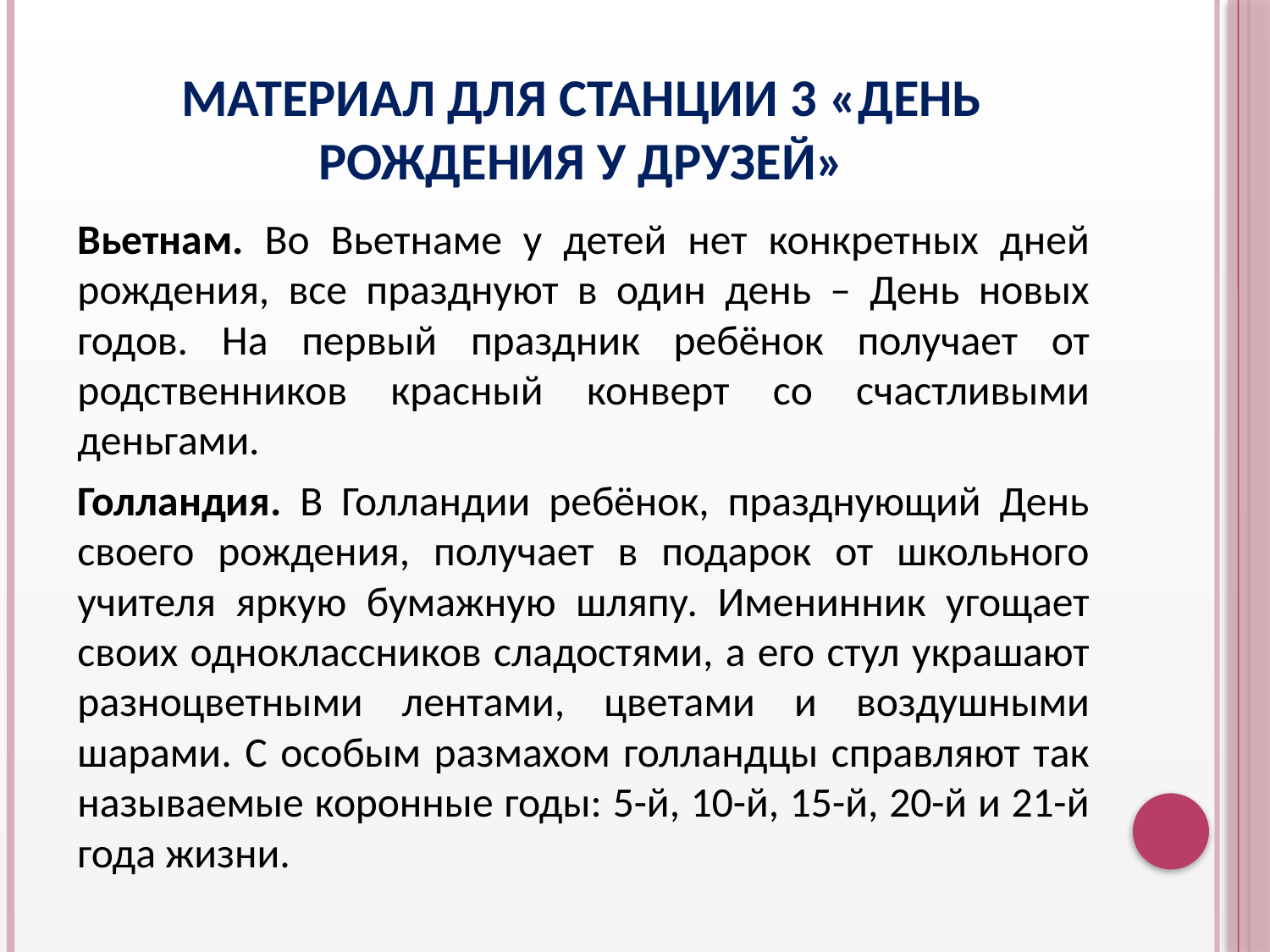

# Материал для станции 3 «День рождения у друзей»
Вьетнам. Во Вьетнаме у детей нет конкретных дней рождения, все празднуют в один день – День новых годов. На первый праздник ребёнок получает от родственников красный конверт со счастливыми деньгами.
Голландия. В Голландии ребёнок, празднующий День своего рождения, получает в подарок от школьного учителя яркую бумажную шляпу. Именинник угощает своих одноклассников сладостями, а его стул украшают разноцветными лентами, цветами и воздушными шарами. С особым размахом голландцы справляют так называемые коронные годы: 5-й, 10-й, 15-й, 20-й и 21-й года жизни.